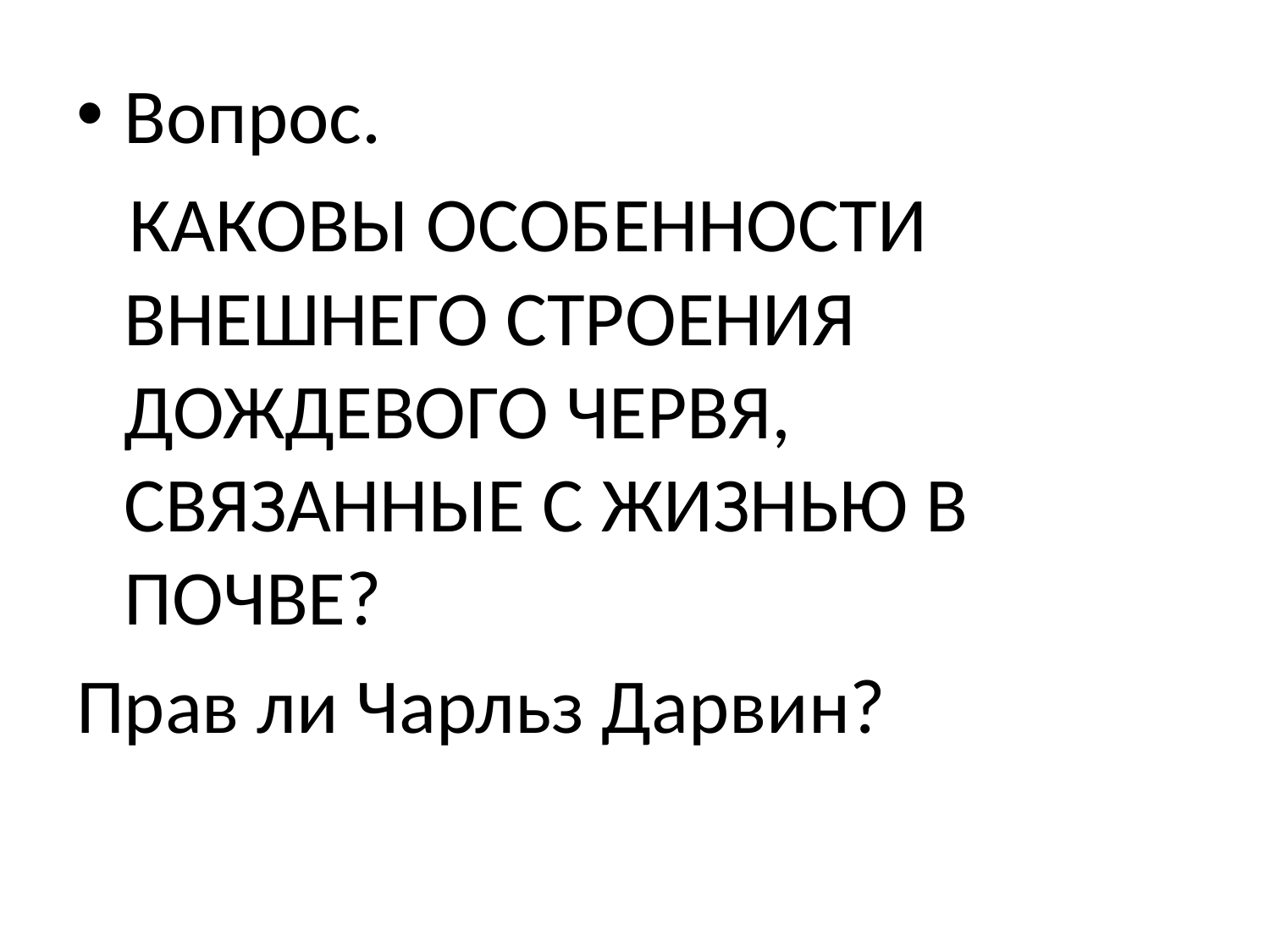

#
Вопрос.
   КАКОВЫ ОСОБЕННОСТИ ВНЕШНЕГО СТРОЕНИЯ ДОЖДЕВОГО ЧЕРВЯ, СВЯЗАННЫЕ С ЖИЗНЬЮ В ПОЧВЕ?
Прав ли Чарльз Дарвин?